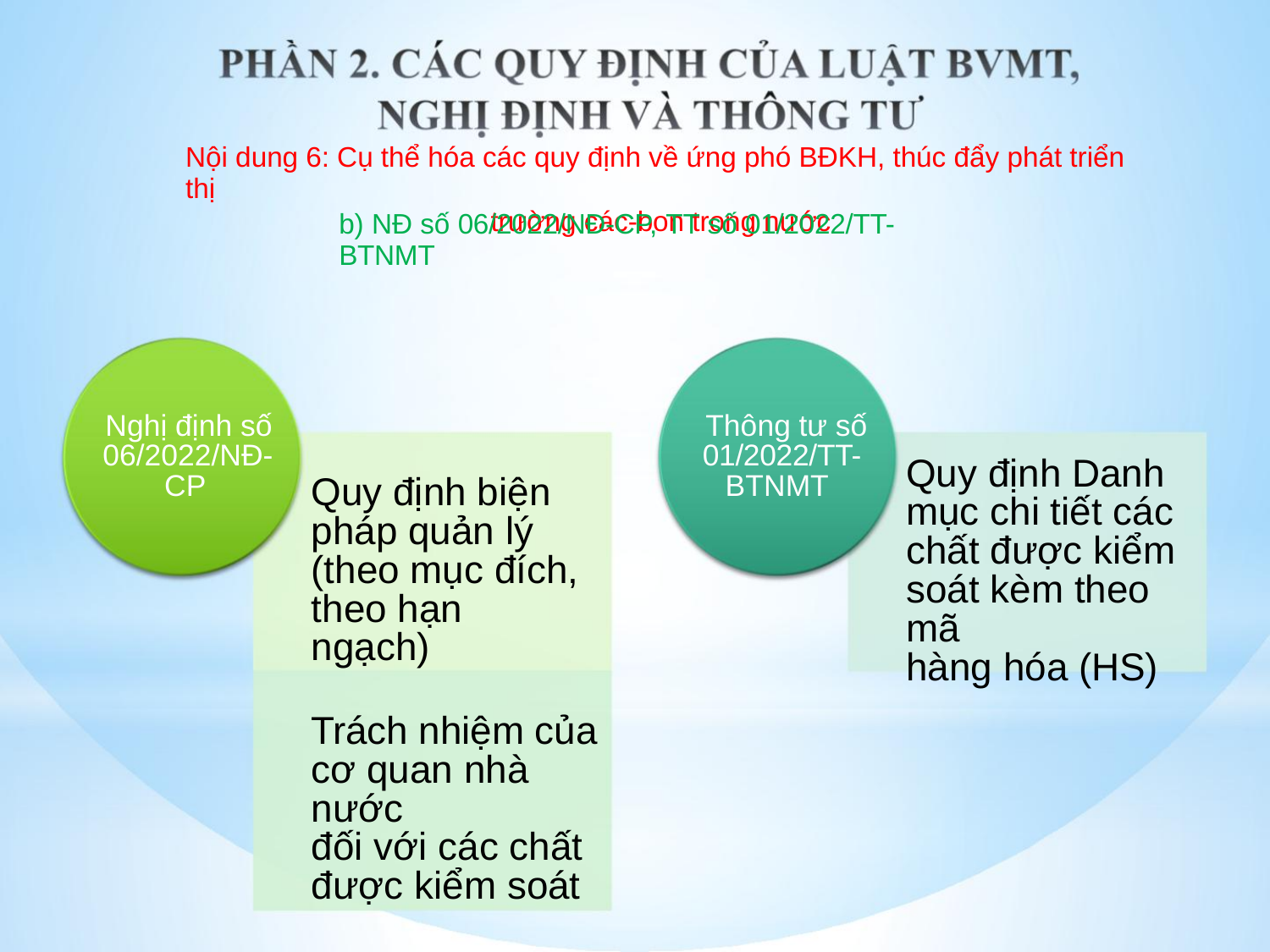

Nội dung 6: Cụ thể hóa các quy định về ứng phó BĐKH, thúc đẩy phát triển thị
trường các-bon trong nước
b) NĐ số 06/2022/NĐ-CP, TT số 01/2022/TT-BTNMT
Nghị định số
06/2022/NĐ-
CP
Thông tư số
01/2022/TT-
BTNMT
Quy định Danh
mục chi tiết các
chất được kiểm
soát kèm theo mã
hàng hóa (HS)
Quy định biện
pháp quản lý
(theo mục đích,
theo hạn ngạch)
Trách nhiệm của
cơ quan nhà nước
đối với các chất
được kiểm soát